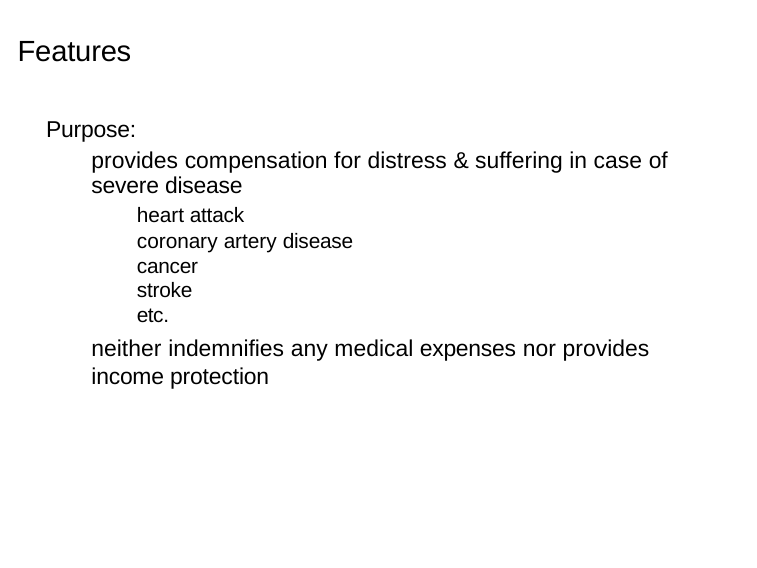

# Features
Purpose:
provides compensation for distress & suffering in case of severe disease
heart attack
coronary artery disease cancer
stroke
etc.
neither indemnifies any medical expenses nor provides income protection
Jirˇí Valecký (VSB-TUO)
24 / 25